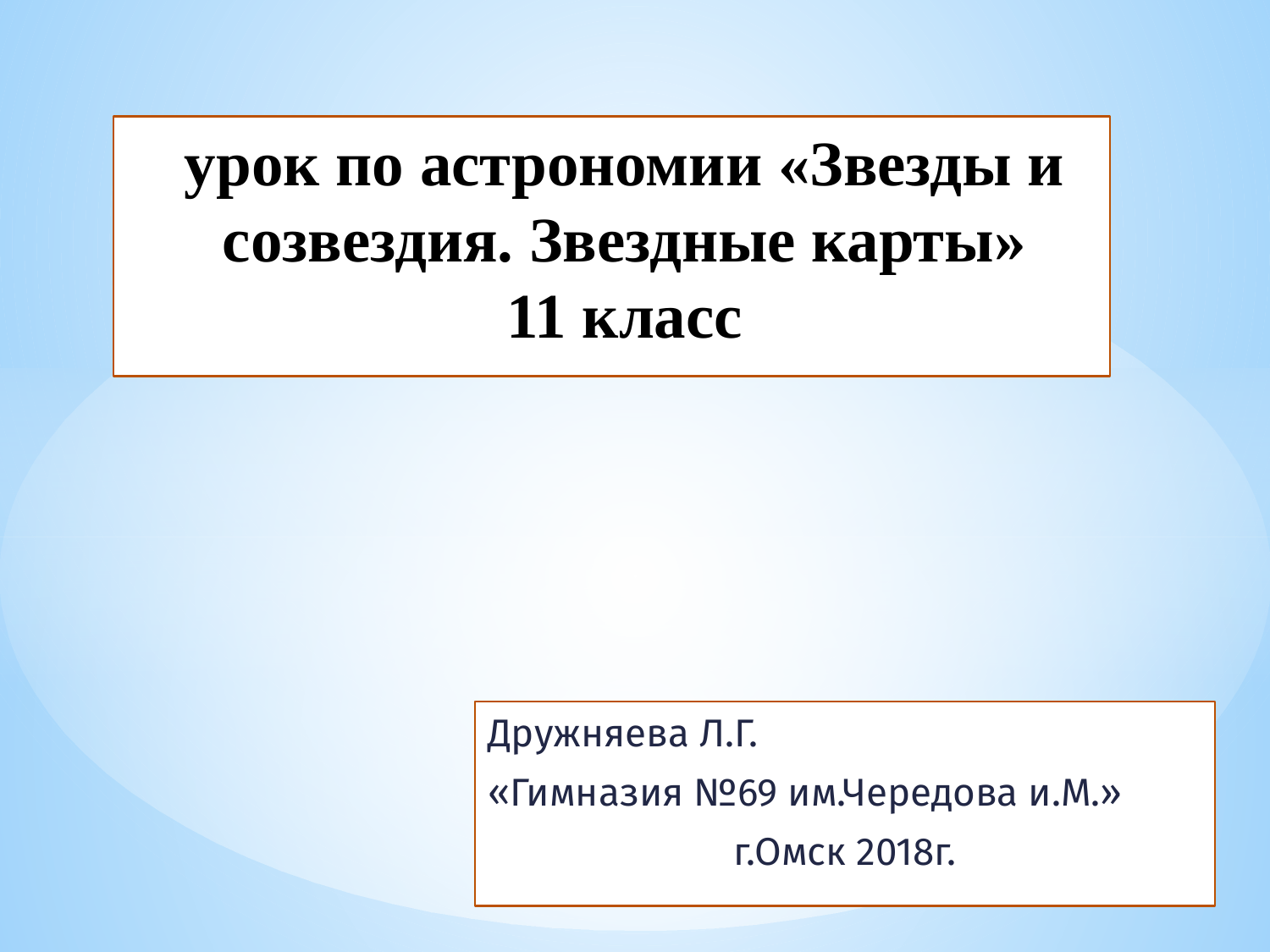

# урок по астрономии «Звезды и созвездия. Звездные карты» 11 класс
Дружняева Л.Г.
«Гимназия №69 им.Чередова и.М.»
г.Омск 2018г.